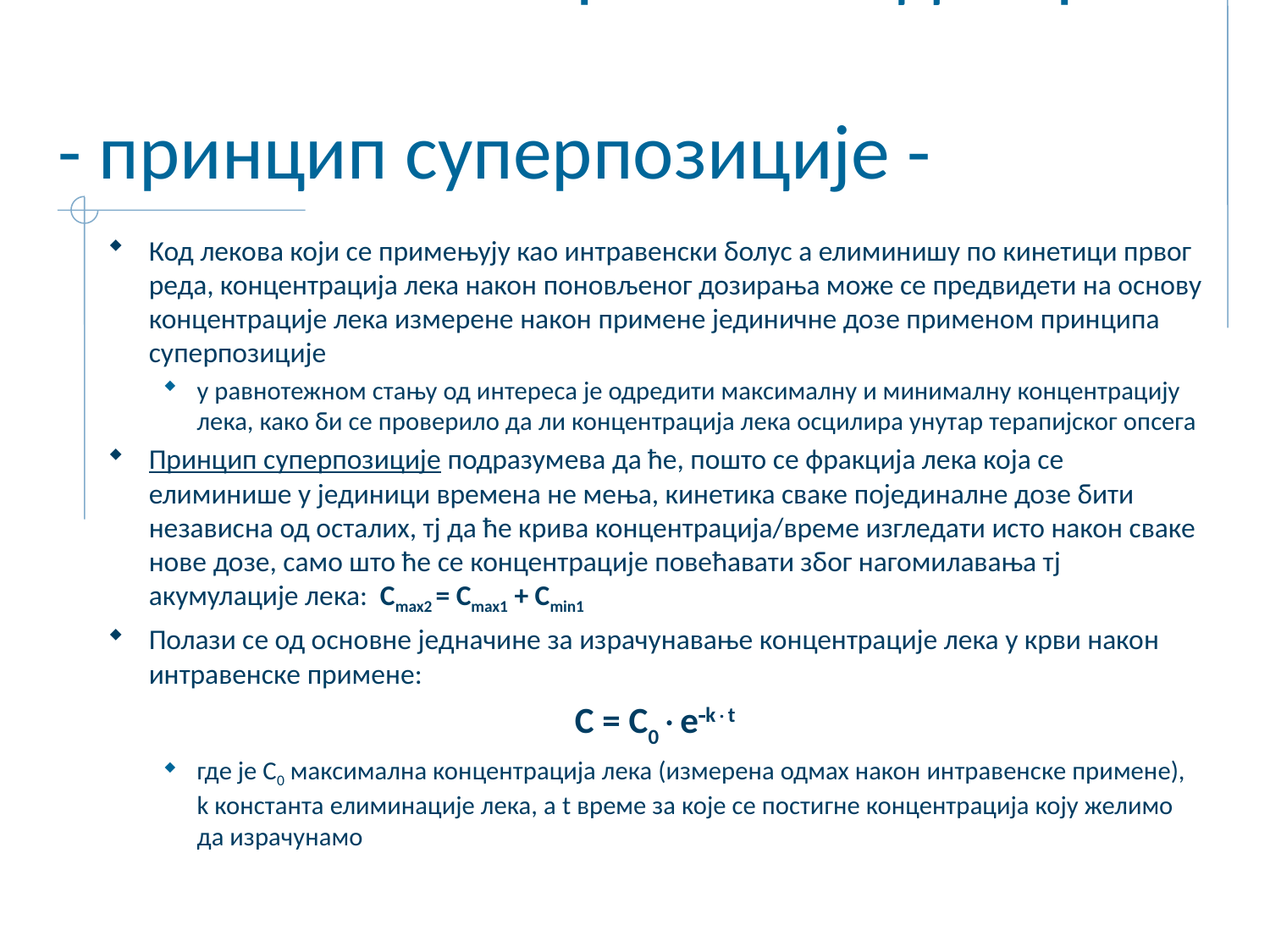

# Поновљено интравенско дозирање - принцип суперпозиције -
Код лекова који се примењују као интравенски болус а елиминишу по кинетици првог реда, концентрација лека након поновљеног дозирања може се предвидети на основу концентрације лека измерене након примене јединичне дозе применом принципа суперпозиције
у равнотежном стању од интереса је одредити максималну и минималну концентрацију лека, како би се проверило да ли концентрација лека осцилира унутар терапијског опсега
Принцип суперпозиције подразумева да ће, пошто се фракција лека која се елиминише у јединици времена не мења, кинетика сваке појединалне дозе бити независна од осталих, тј да ће крива концентрација/време изгледати исто након сваке нове дозе, само што ће се концентрације повећавати због нагомилавања тј акумулације лека:  Cmax2 = Cmax1 + Cmin1
Полази се од основне једначине за израчунавање концентрације лека у крви након интравенске примене:
C = C0⋅e−k⋅t
где је C0 максимална концентрација лека (измерена одмах након интравенске примене), k константа елиминације лека, а t време за које се постигне концентрација коју желимо да израчунамо